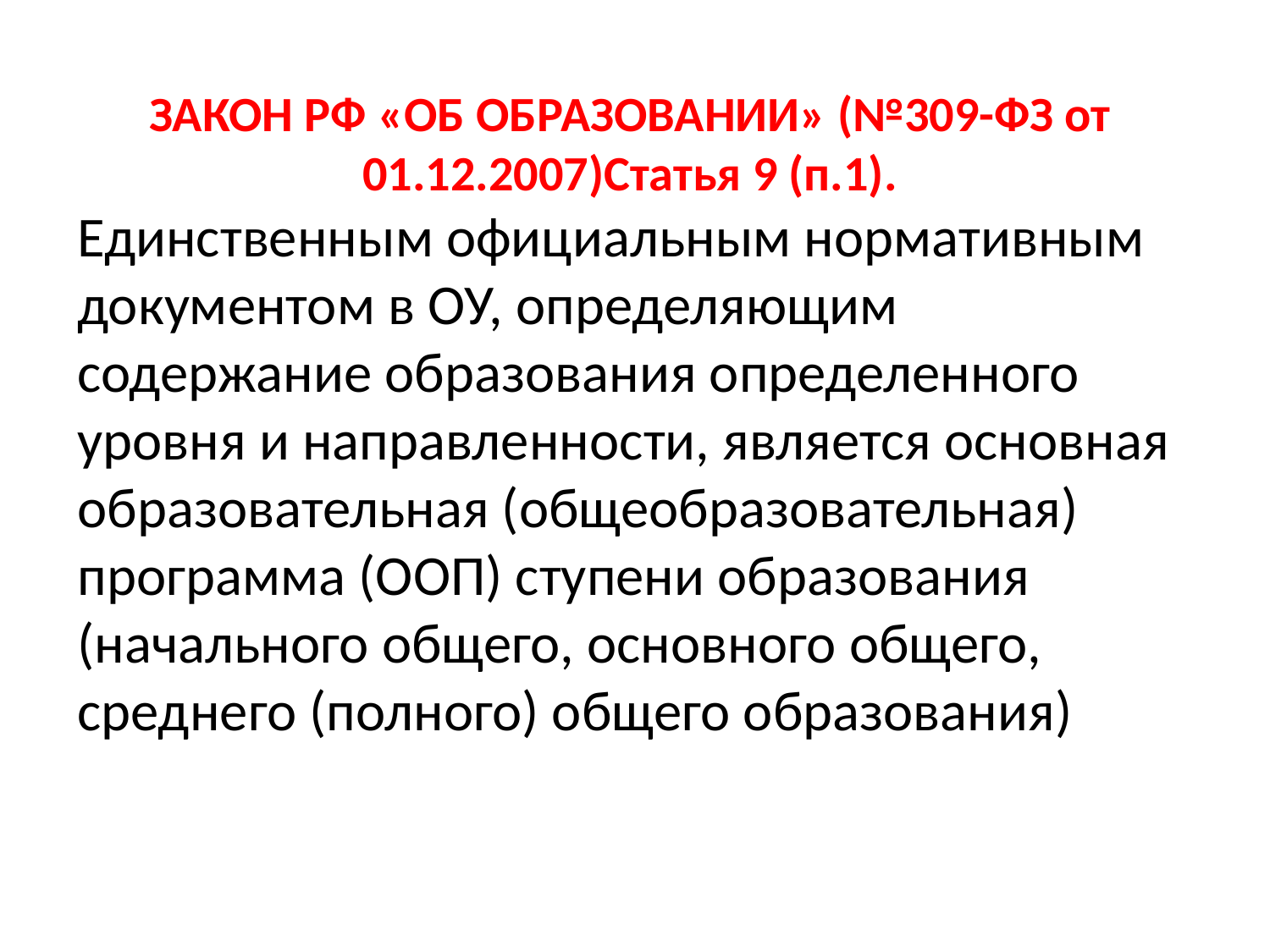

ЗАКОН РФ «ОБ ОБРАЗОВАНИИ» (№309-ФЗ от 01.12.2007)Статья 9 (п.1).
Единственным официальным нормативным документом в ОУ, определяющим содержание образования определенного уровня и направленности, является основная образовательная (общеобразовательная) программа (ООП) ступени образования (начального общего, основного общего, среднего (полного) общего образования)